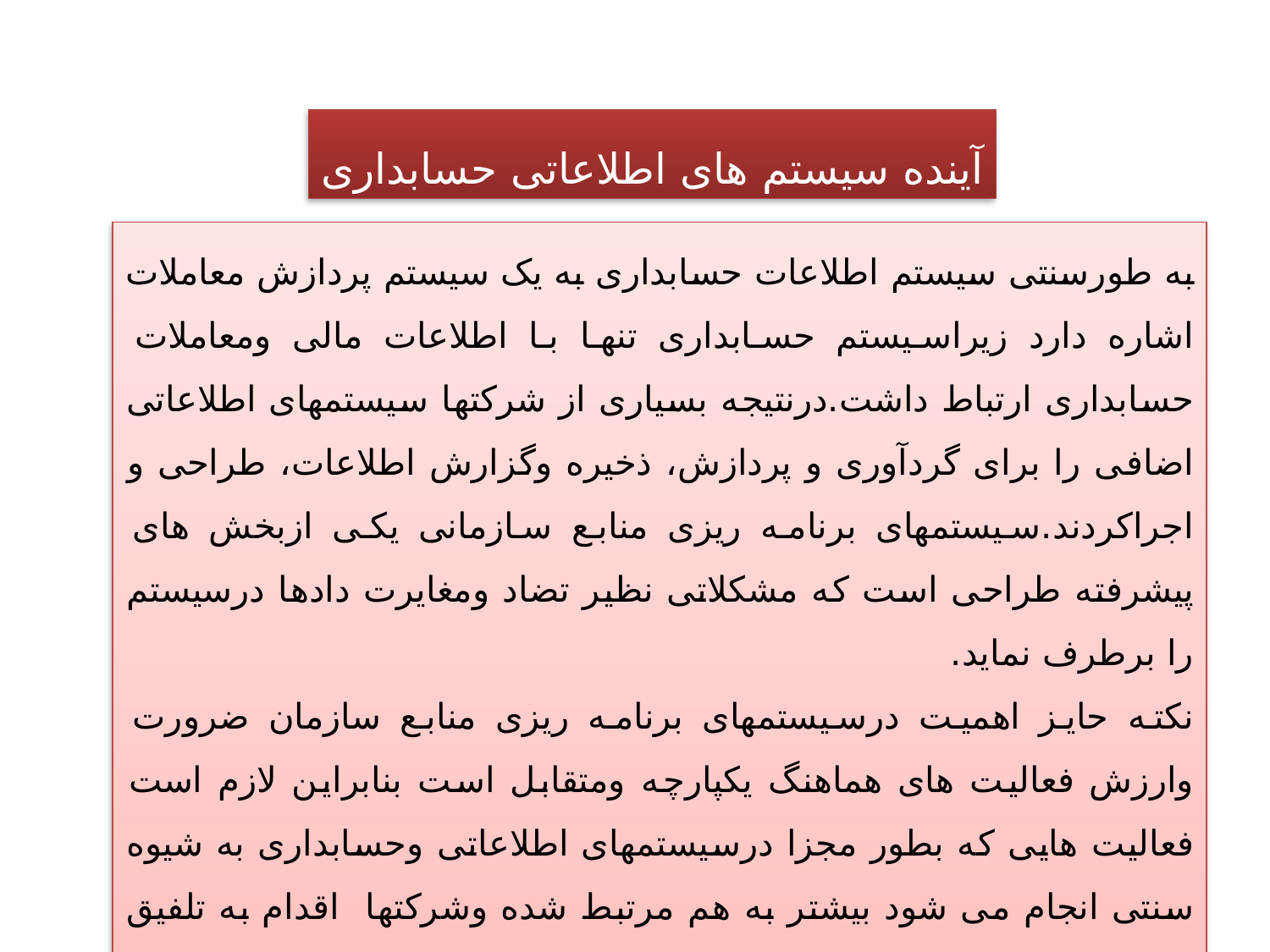

آینده سیستم های اطلاعاتی حسابداری
به طورسنتی سیستم اطلاعات حسابداری به یک سیستم پردازش معاملات اشاره دارد زیراسیستم حسابداری تنها با اطلاعات مالی ومعاملات حسابداری ارتباط داشت.درنتیجه بسیاری از شرکتها سیستمهای اطلاعاتی اضافی را برای گردآوری و پردازش، ذخیره وگزارش اطلاعات، طراحی و اجراکردند.سیستمهای برنامه ریزی منابع سازمانی یکی ازبخش های پیشرفته طراحی است که مشکلاتی نظیر تضاد ومغایرت دادها درسیستم را برطرف نماید.
نکته حایز اهمیت درسیستمهای برنامه ریزی منابع سازمان ضرورت وارزش فعالیت های هماهنگ یکپارچه ومتقابل است بنابراین لازم است فعالیت هایی که بطور مجزا درسیستمهای اطلاعاتی وحسابداری به شیوه سنتی انجام می شود بیشتر به هم مرتبط شده وشرکتها  اقدام به تلفیق این دوفعالیت کنند.